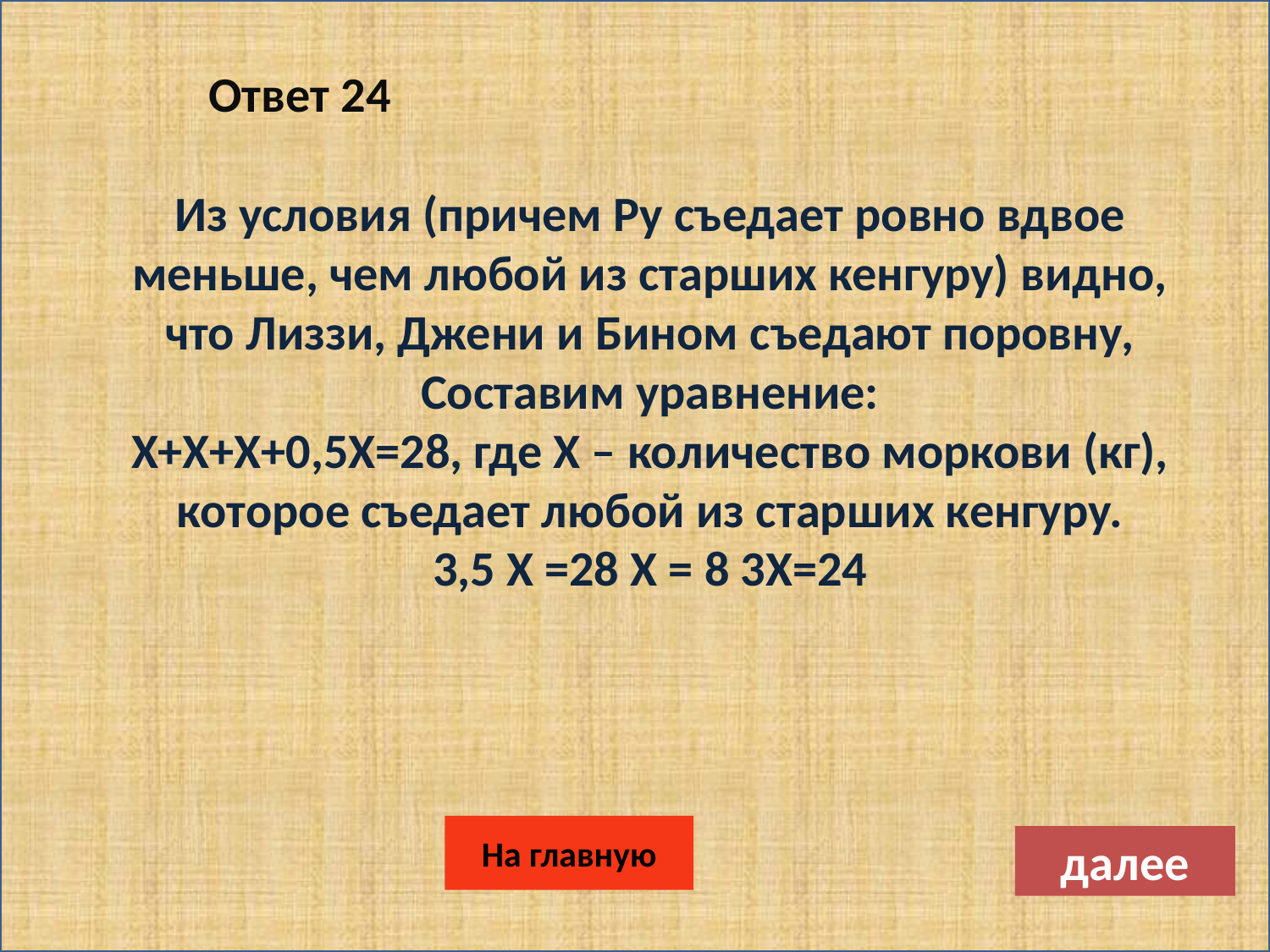

Ответ 24
Из условия (причем Ру съедает ровно вдвое меньше, чем любой из старших кенгуру) видно, что Лиззи, Джени и Бином съедают поровну, Составим уравнение:
Х+Х+Х+0,5Х=28, где Х – количество моркови (кг), которое съедает любой из старших кенгуру.
3,5 Х =28 Х = 8 3Х=24
На главную
далее